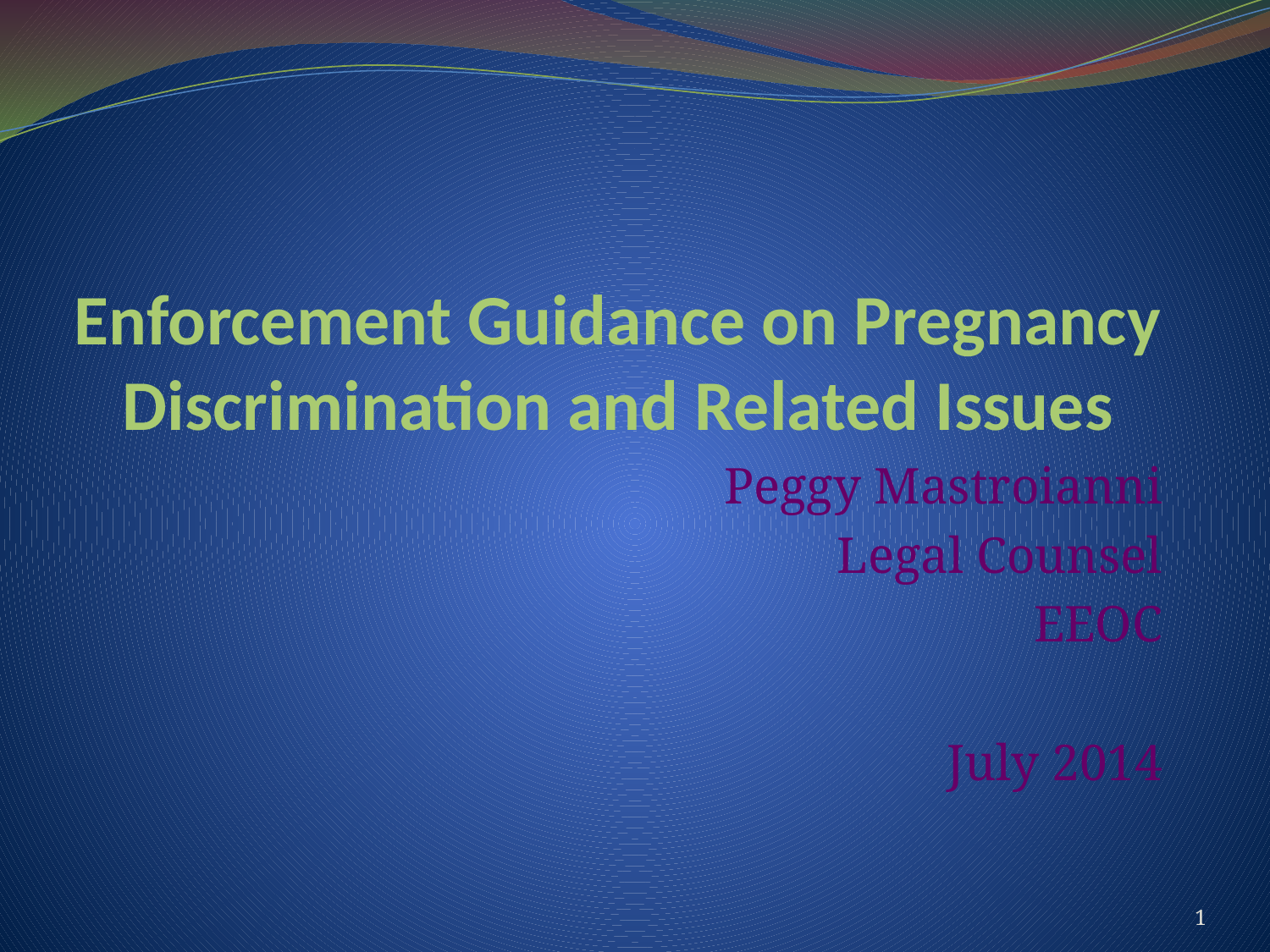

# Enforcement Guidance on Pregnancy Discrimination and Related Issues
Peggy Mastroianni
Legal Counsel
EEOC

July 2014

1